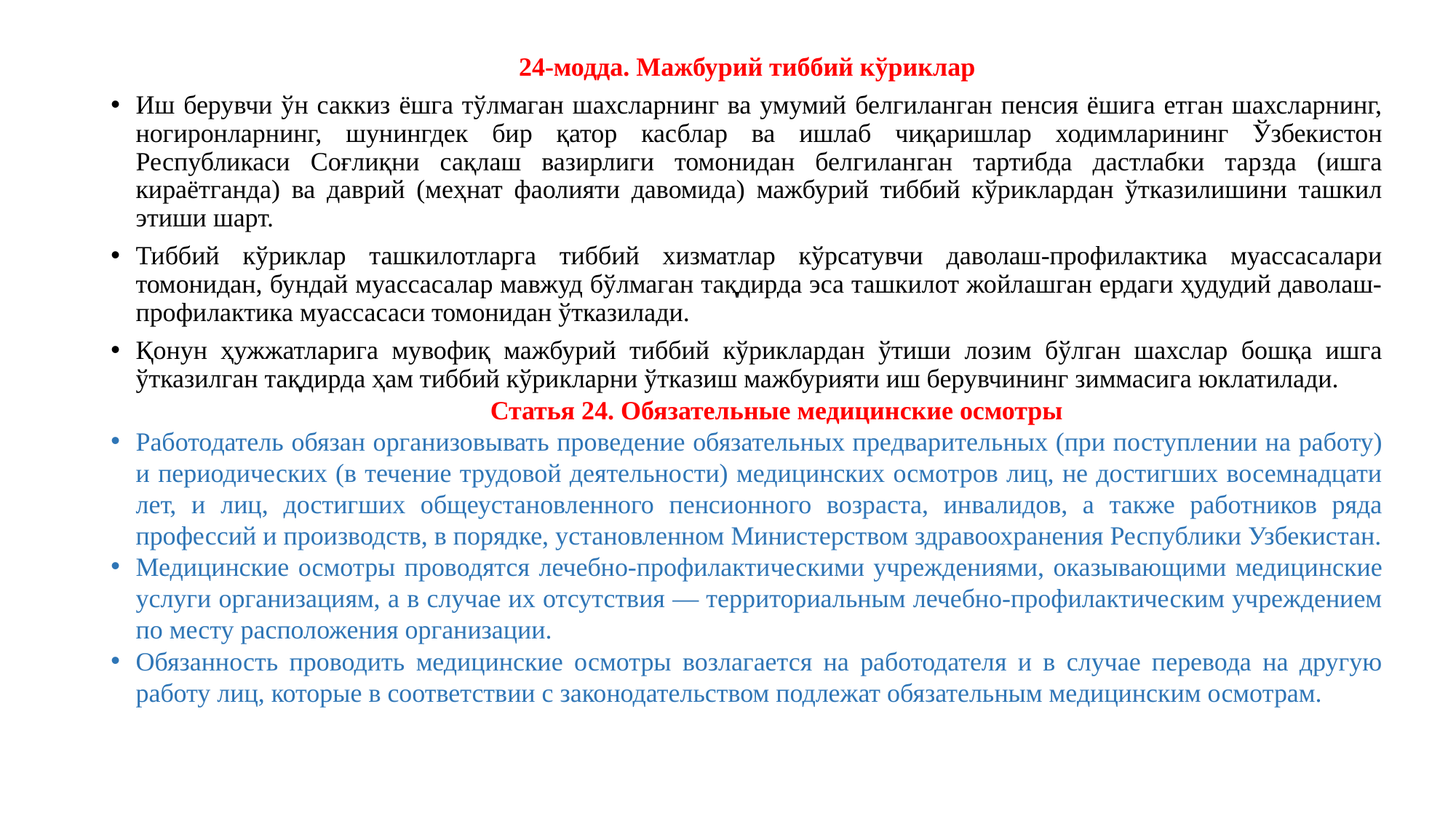

24-модда. Мажбурий тиббий кўриклар
Иш берувчи ўн саккиз ёшга тўлмаган шахсларнинг ва умумий белгиланган пенсия ёшига етган шахсларнинг, ногиронларнинг, шунингдек бир қатор касблар ва ишлаб чиқаришлар ходимларининг Ўзбекистон Республикаси Соғлиқни сақлаш вазирлиги томонидан белгиланган тартибда дастлабки тарзда (ишга кираётганда) ва даврий (меҳнат фаолияти давомида) мажбурий тиббий кўриклардан ўтказилишини ташкил этиши шарт.
Тиббий кўриклар ташкилотларга тиббий хизматлар кўрсатувчи даволаш-профилактика муассасалари томонидан, бундай муассасалар мавжуд бўлмаган тақдирда эса ташкилот жойлашган ердаги ҳудудий даволаш-профилактика муассасаси томонидан ўтказилади.
Қонун ҳужжатларига мувофиқ мажбурий тиббий кўриклардан ўтиши лозим бўлган шахслар бошқа ишга ўтказилган тақдирда ҳам тиббий кўрикларни ўтказиш мажбурияти иш берувчининг зиммасига юклатилади.
Статья 24. Обязательные медицинские осмотры
Работодатель обязан организовывать проведение обязательных предварительных (при поступлении на работу) и периодических (в течение трудовой деятельности) медицинских осмотров лиц, не достигших восемнадцати лет, и лиц, достигших общеустановленного пенсионного возраста, инвалидов, а также работников ряда профессий и производств, в порядке, установленном Министерством здравоохранения Республики Узбекистан.
Медицинские осмотры проводятся лечебно-профилактическими учреждениями, оказывающими медицинские услуги организациям, а в случае их отсутствия — территориальным лечебно-профилактическим учреждением по месту расположения организации.
Обязанность проводить медицинские осмотры возлагается на работодателя и в случае перевода на другую работу лиц, которые в соответствии с законодательством подлежат обязательным медицинским осмотрам.